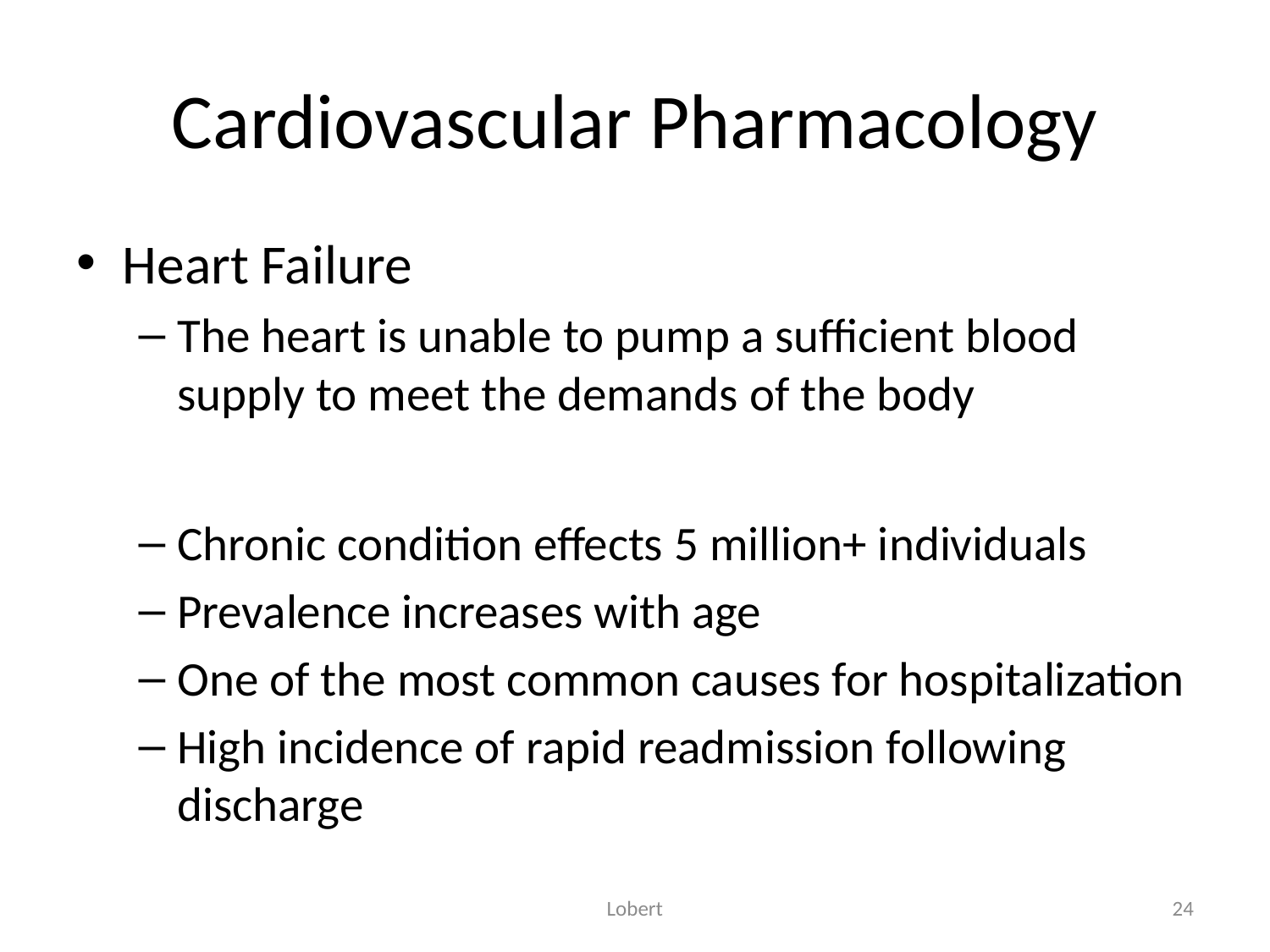

# Cardiovascular Pharmacology
Heart Failure
The heart is unable to pump a sufficient blood supply to meet the demands of the body

Chronic condition effects 5 million+ individuals
Prevalence increases with age
One of the most common causes for hospitalization
High incidence of rapid readmission following discharge

Lobert
24